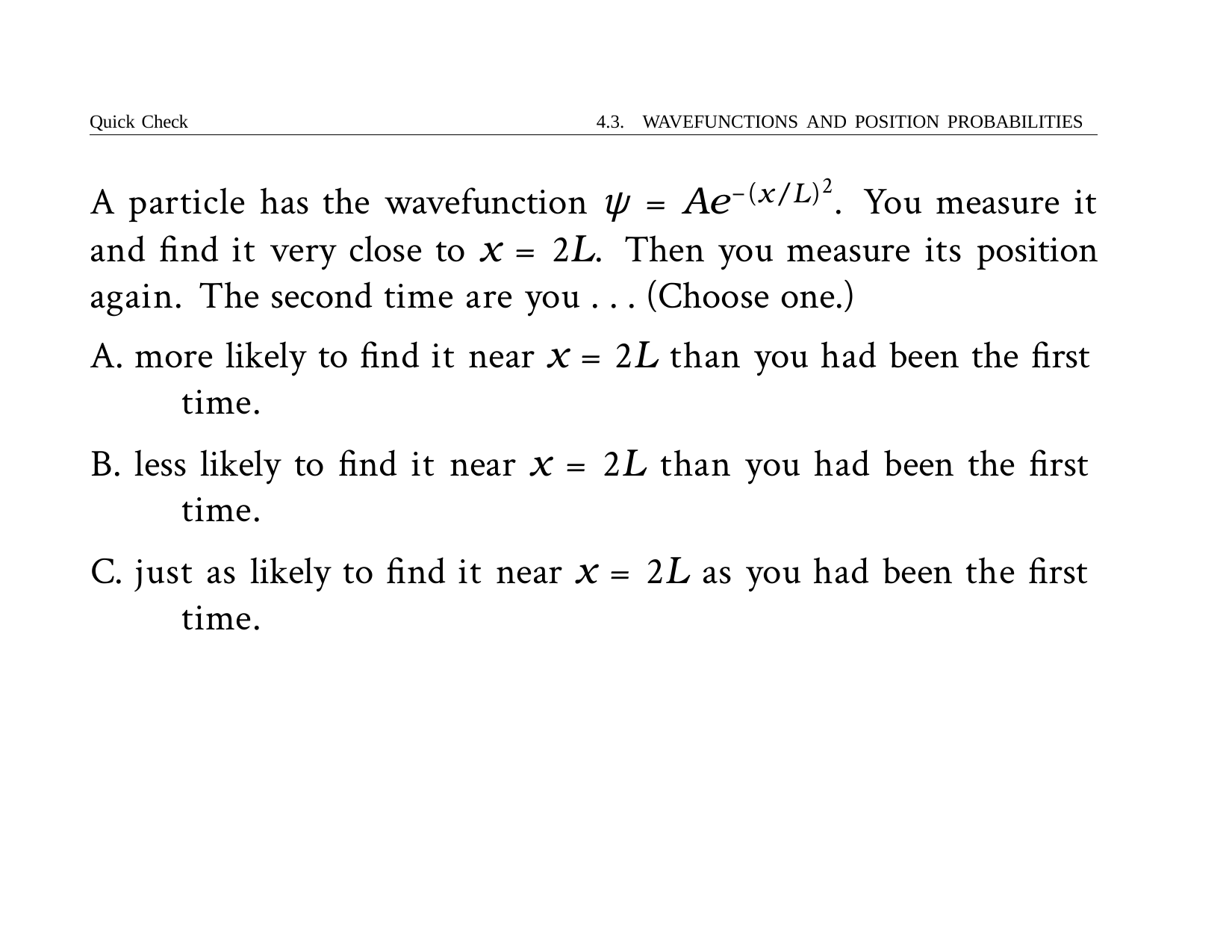

Quick Check	4.3.  WAVEFUNCTIONS AND POSITION PROBABILITIES

# A particle has the wavefunction ψ = Ae−(x/L)2. You measure it and find it very close to x = 2L.  Then you measure its position again. The second time are you . . . (Choose one.)
more likely to find it near x = 2L than you had been the first 	time.
less likely to find it near x = 2L than you had been the first 	time.
just as likely to find it near x = 2L as you had been the first 	time.